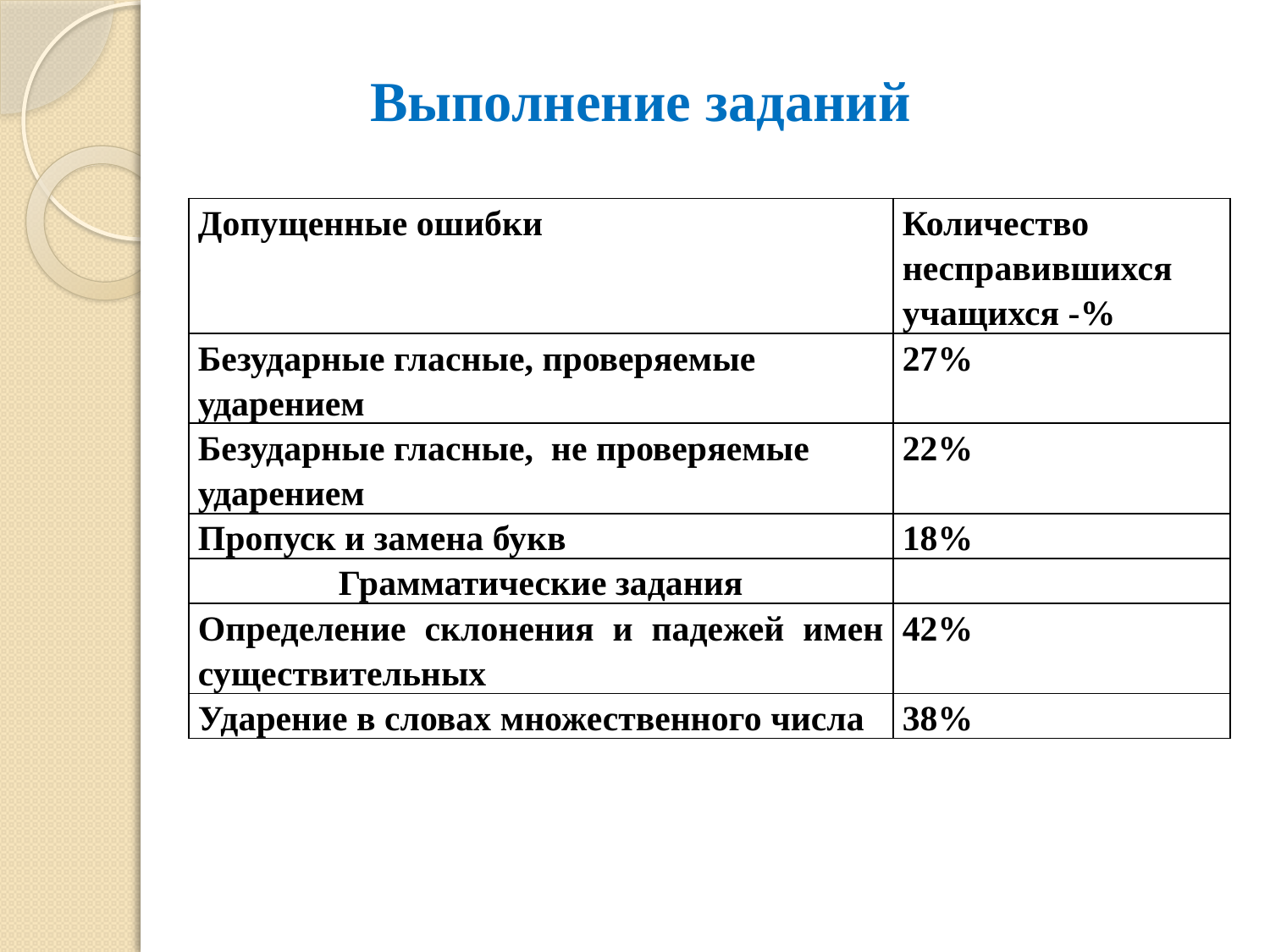

# Выполнение заданий
| Допущенные ошибки | Количество несправившихся учащихся -% |
| --- | --- |
| Безударные гласные, проверяемые ударением | 27% |
| Безударные гласные, не проверяемые ударением | 22% |
| Пропуск и замена букв | 18% |
| Грамматические задания |  |
| Определение склонения и падежей имен существительных | 42% |
| Ударение в словах множественного числа | 38% |